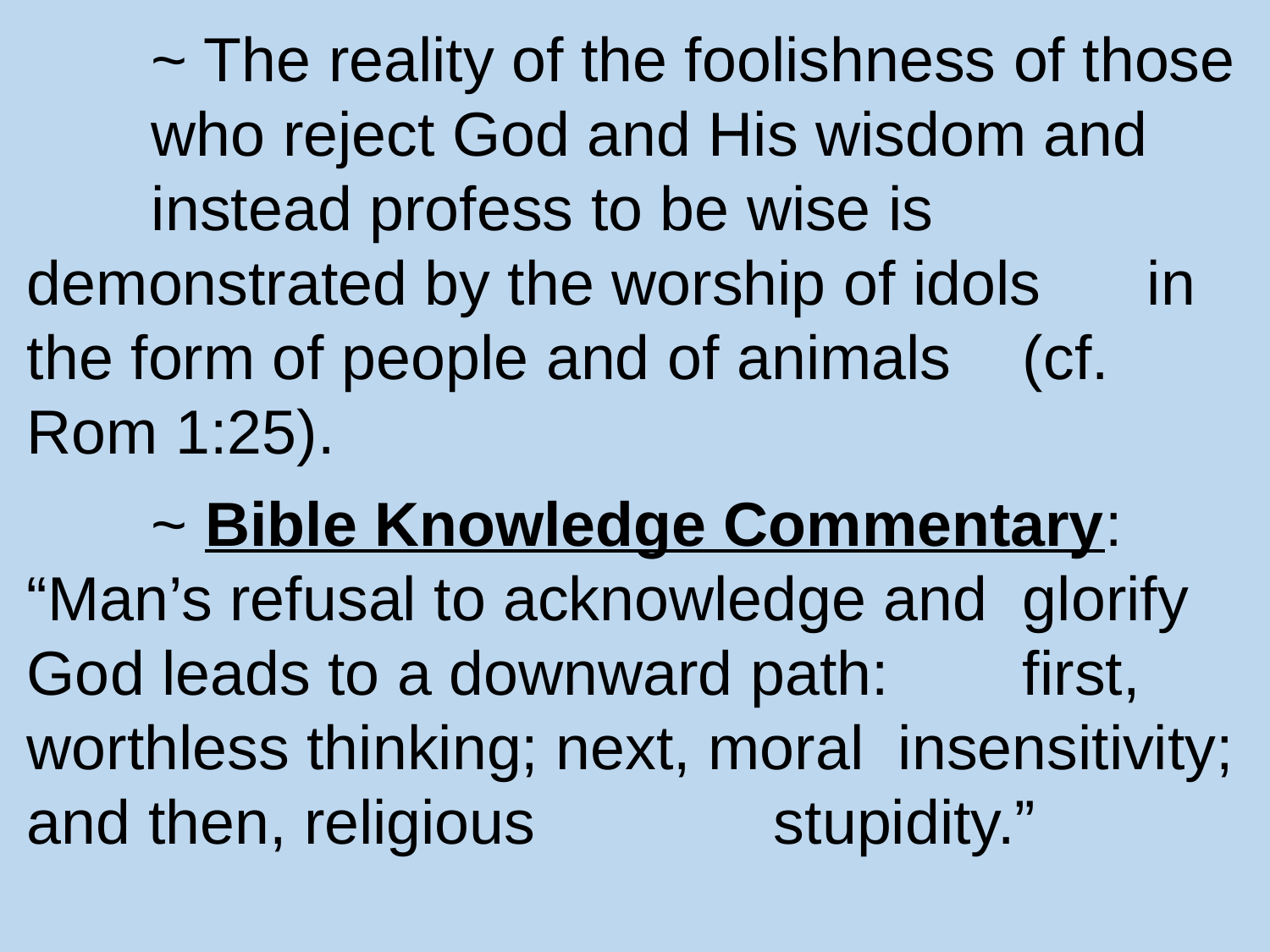

~ The reality of the foolishness of those 		who reject God and His wisdom and 		instead profess to be wise is 				demonstrated by the worship of idols 		in the form of people and of animals 		(cf. Rom 1:25).
	~ Bible Knowledge Commentary: 			“Man’s refusal to acknowledge and 			glorify God leads to a downward path: 		first, worthless thinking; next, moral 		insensitivity; and then, religious 			stupidity.”